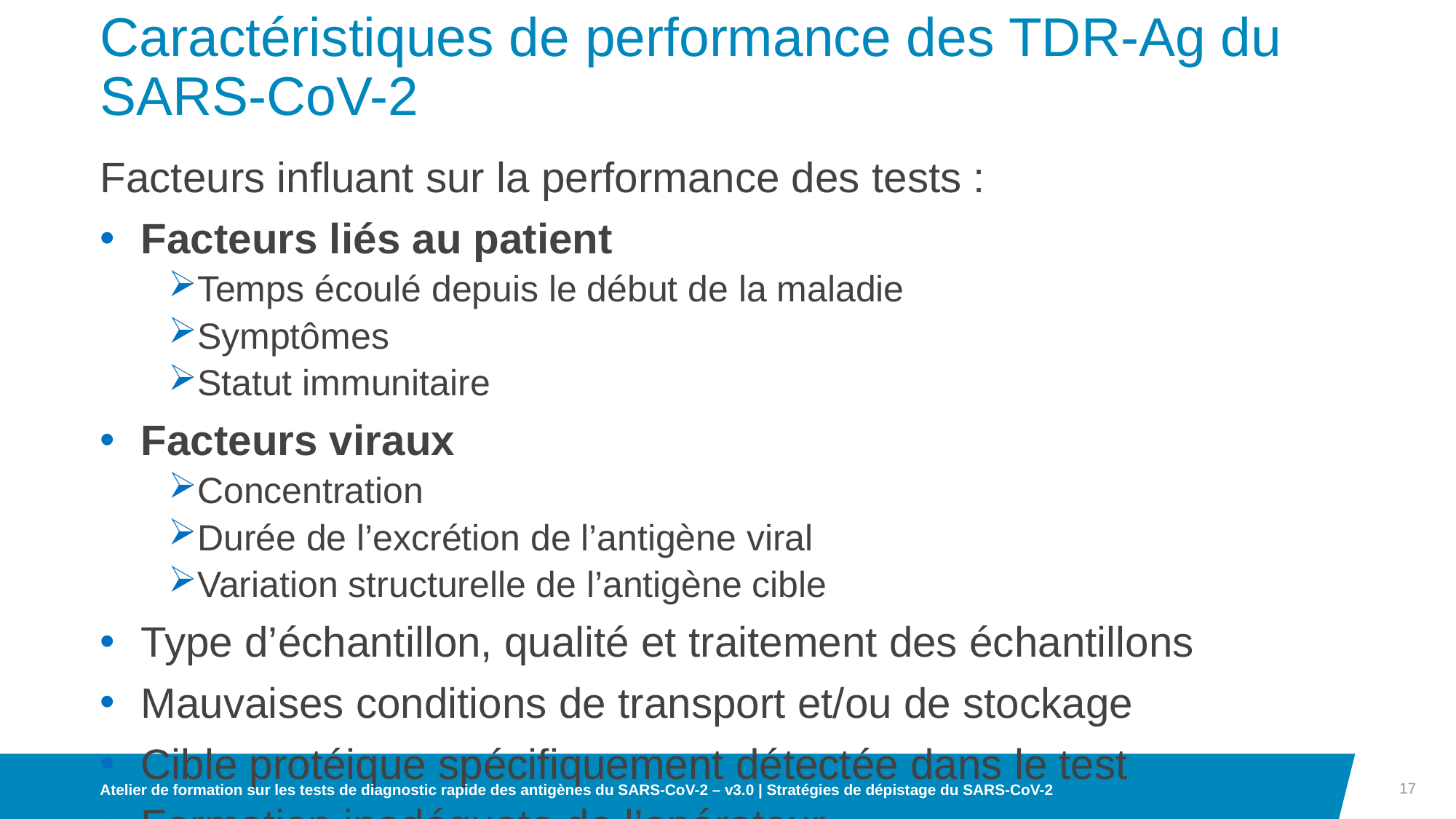

# Caractéristiques de performance des TDR-Ag du SARS-CoV-2
Facteurs influant sur la performance des tests :
Facteurs liés au patient
Temps écoulé depuis le début de la maladie
Symptômes
Statut immunitaire
Facteurs viraux
Concentration
Durée de l’excrétion de l’antigène viral
Variation structurelle de l’antigène cible
Type d’échantillon, qualité et traitement des échantillons
Mauvaises conditions de transport et/ou de stockage
Cible protéique spécifiquement détectée dans le test
Formation inadéquate de l’opérateur

17
Atelier de formation sur les tests de diagnostic rapide des antigènes du SARS-CoV-2 – v3.0 | Stratégies de dépistage du SARS-CoV-2